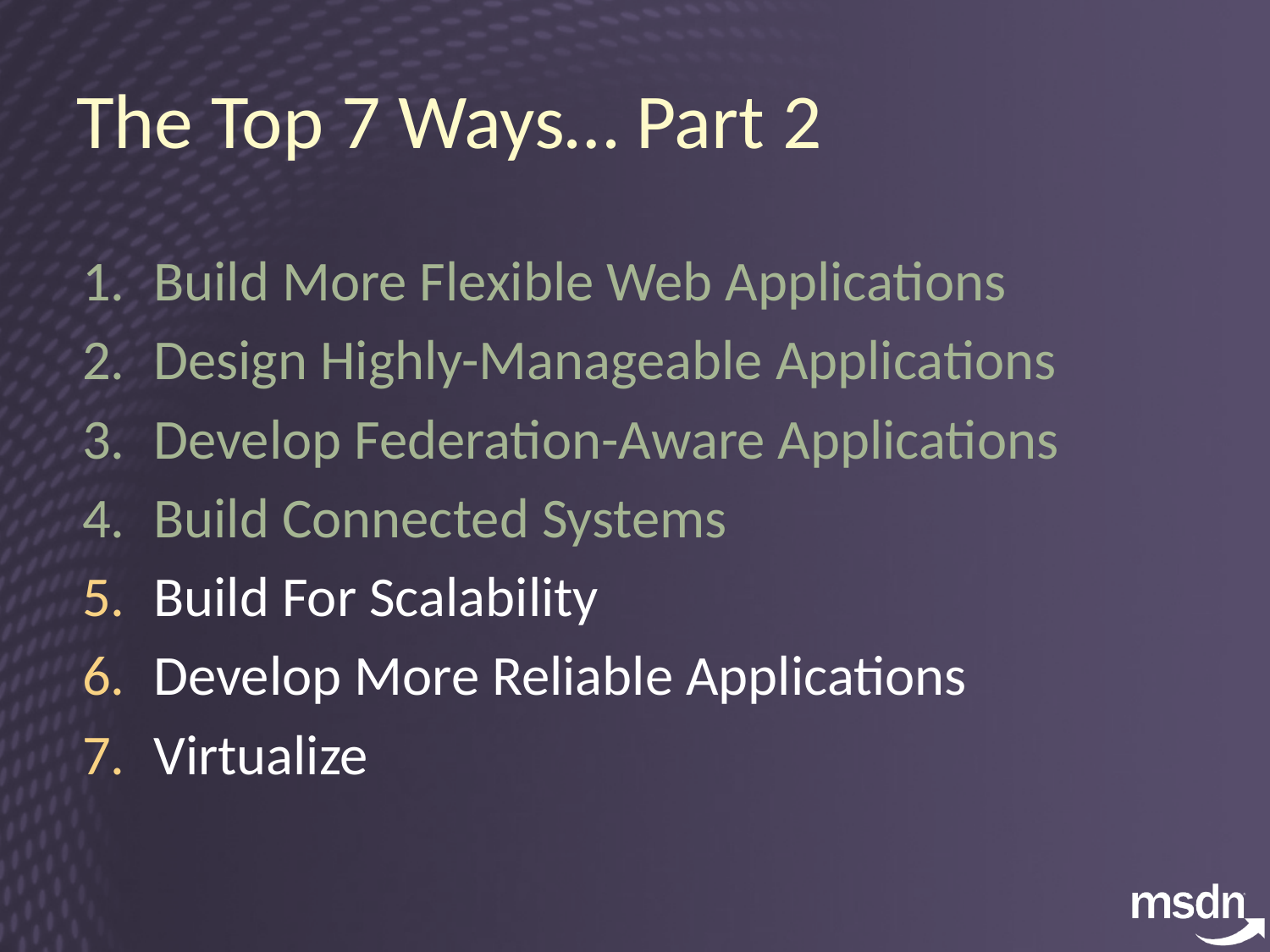

# The Top 7 Ways… Part 2
Build More Flexible Web Applications
Design Highly-Manageable Applications
Develop Federation-Aware Applications
Build Connected Systems
Build For Scalability
Develop More Reliable Applications
Virtualize